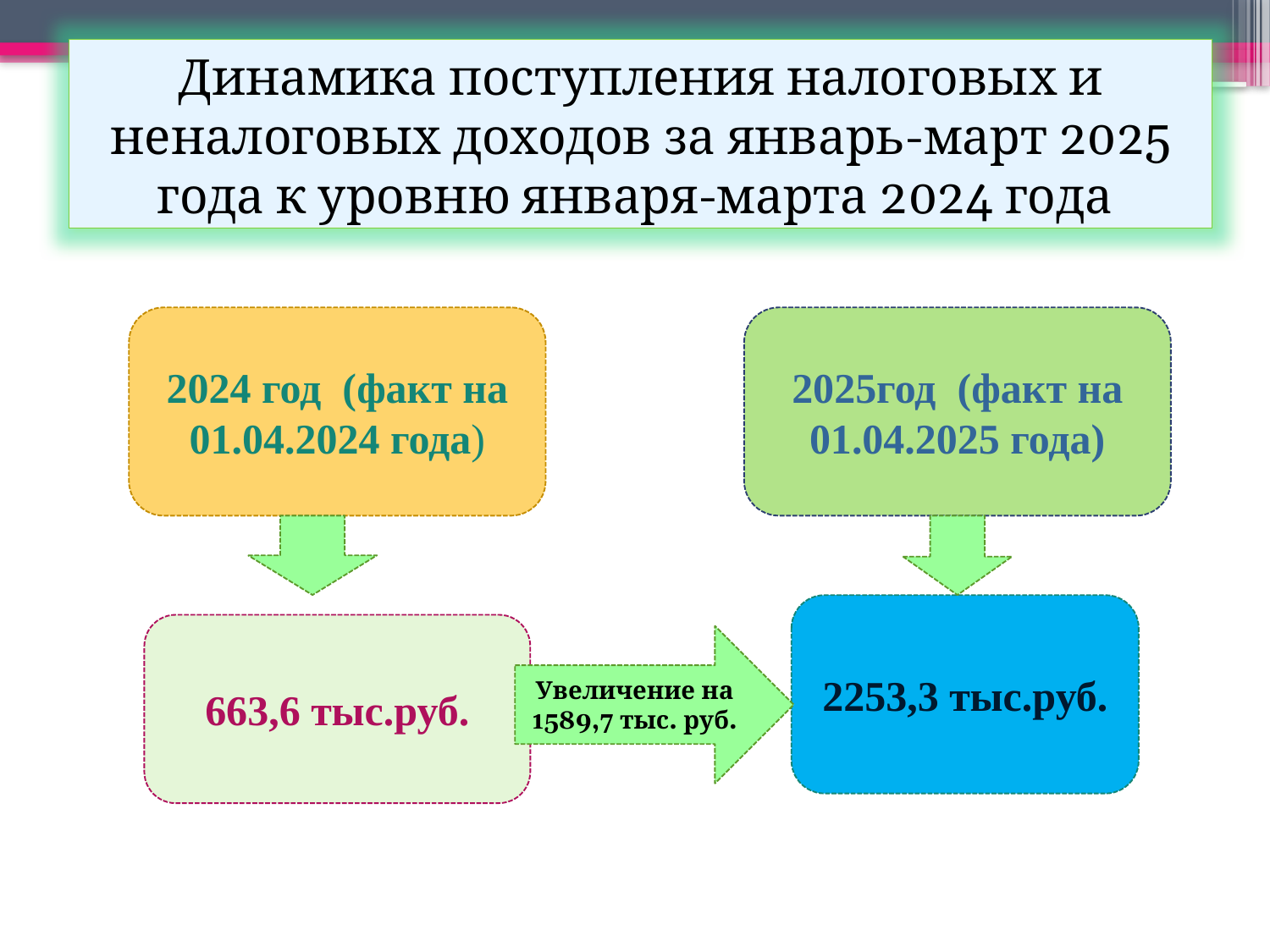

Динамика поступления налоговых и неналоговых доходов за январь-март 2025 года к уровню января-марта 2024 года
2024 год  (факт на 01.04.2024 года)
2025год  (факт на 01.04.2025 года)

2253,3 тыс.руб.
663,6 тыс.руб.
Увеличение на 1589,7 тыс. руб.